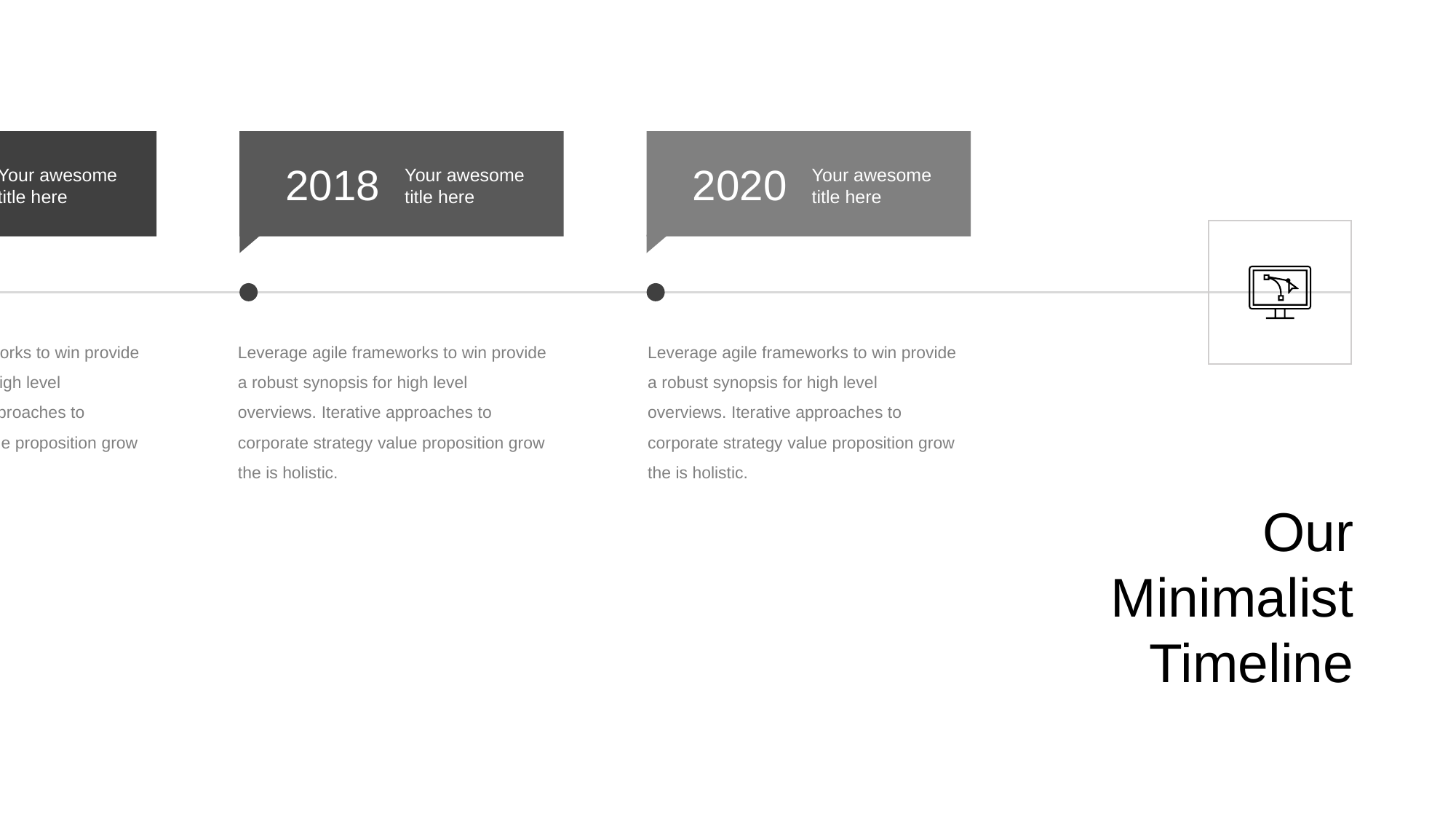

2016
Your awesome title here

2018
Your awesome title here

2020
Your awesome title here

Leverage agile frameworks to win provide a robust synopsis for high level overviews. Iterative approaches to corporate strategy value proposition grow the is holistic.
Leverage agile frameworks to win provide a robust synopsis for high level overviews. Iterative approaches to corporate strategy value proposition grow the is holistic.
Leverage agile frameworks to win provide a robust synopsis for high level overviews. Iterative approaches to corporate strategy value proposition grow the is holistic.
Our Minimalist Timeline